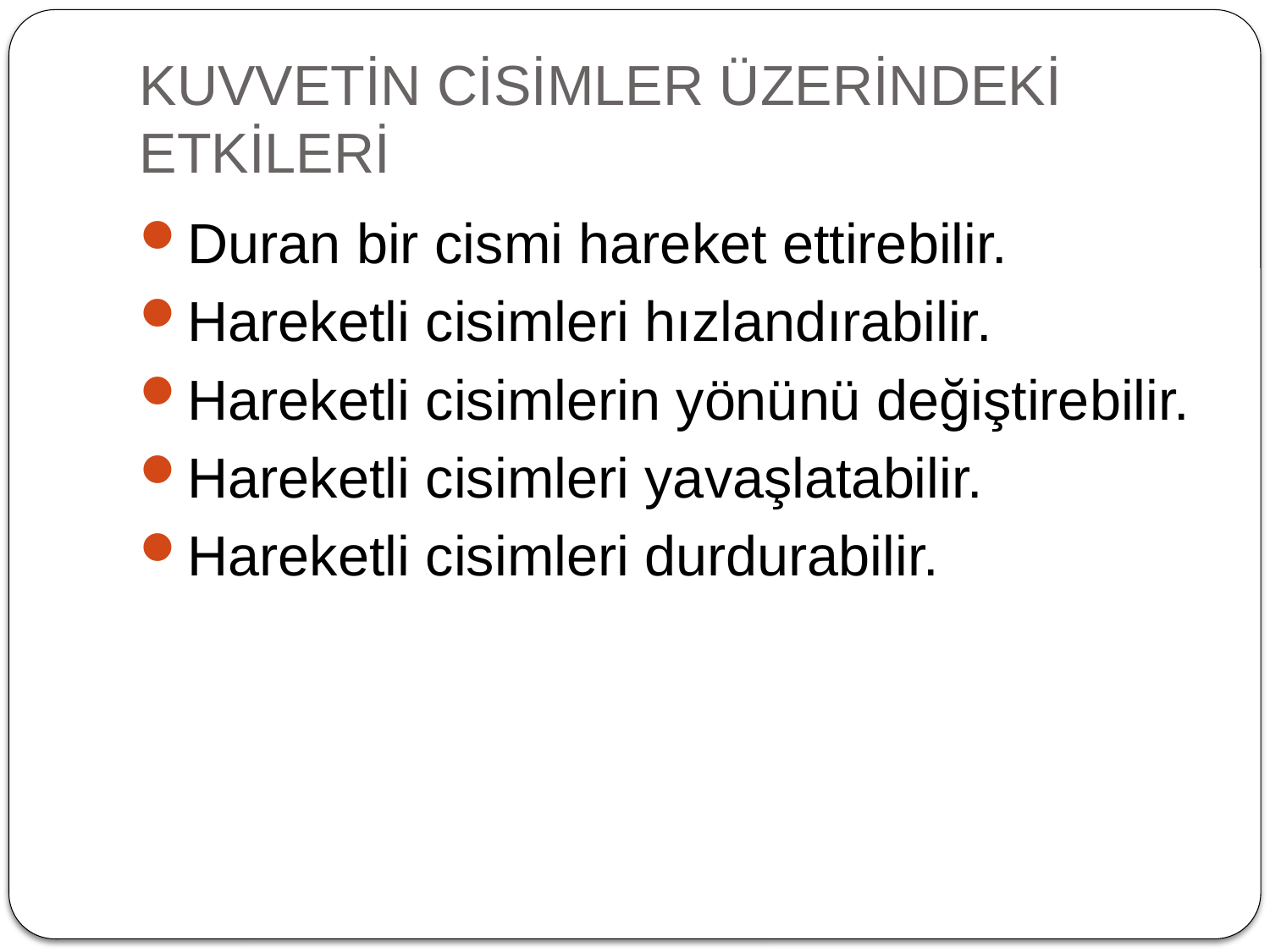

# KUVVETİN CİSİMLER ÜZERİNDEKİ ETKİLERİ
Duran bir cismi hareket ettirebilir.
Hareketli cisimleri hızlandırabilir.
Hareketli cisimlerin yönünü değiştirebilir.
Hareketli cisimleri yavaşlatabilir.
Hareketli cisimleri durdurabilir.